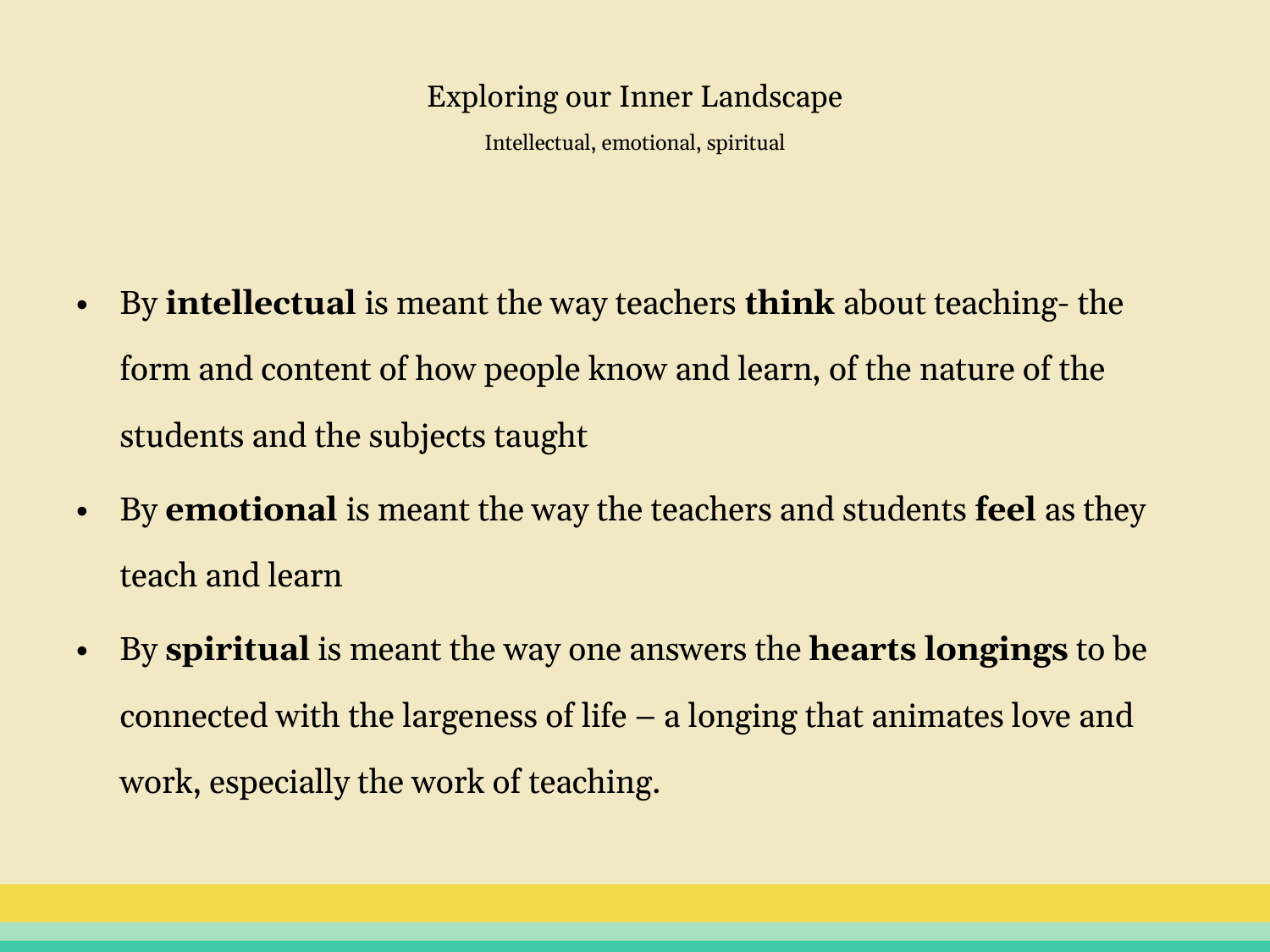

# Exploring our Inner Landscape Intellectual, emotional, spiritual
By intellectual is meant the way teachers think about teaching- the form and content of how people know and learn, of the nature of the students and the subjects taught
By emotional is meant the way the teachers and students feel as they teach and learn
By spiritual is meant the way one answers the hearts longings to be connected with the largeness of life – a longing that animates love and work, especially the work of teaching.